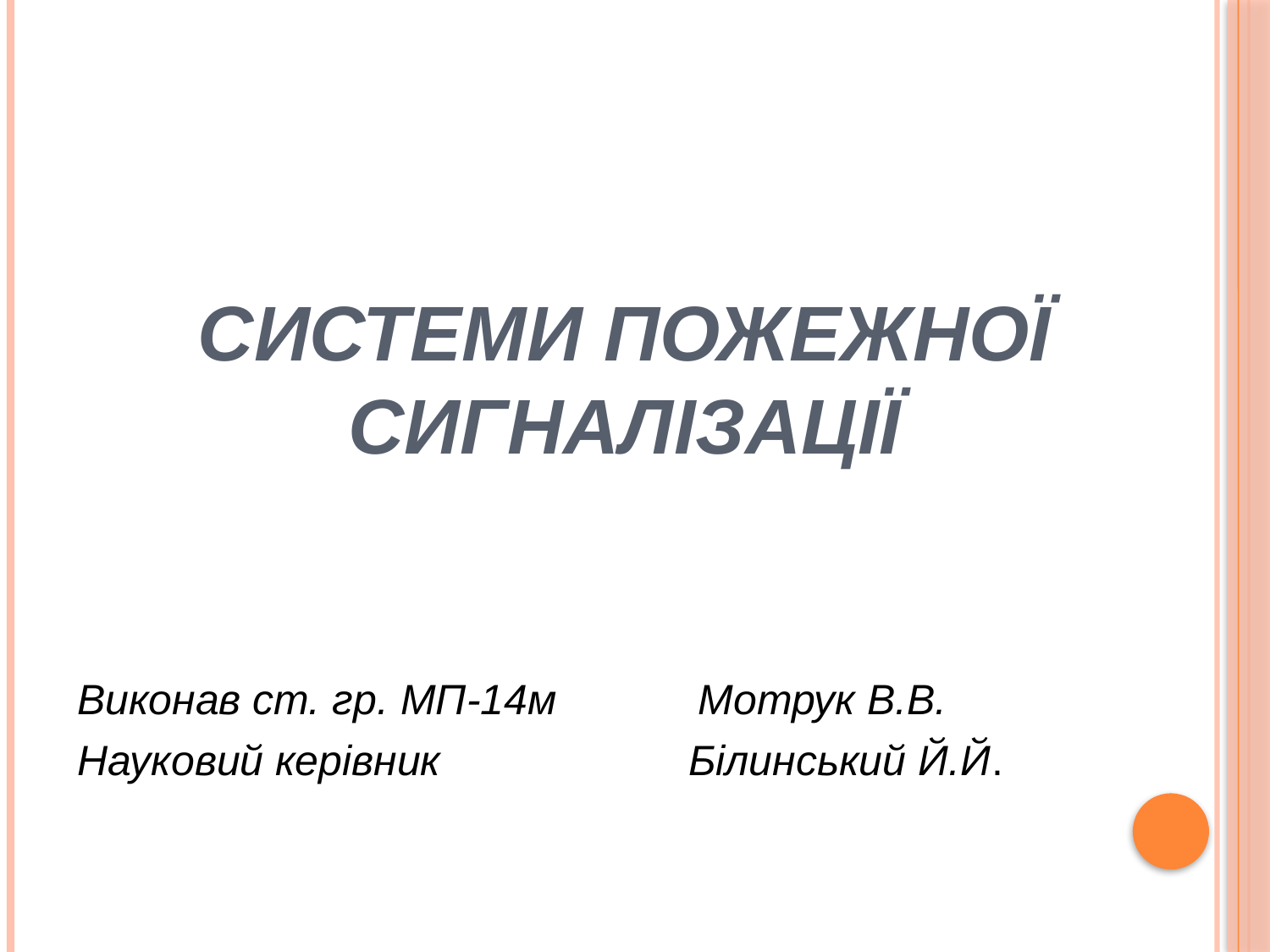

# Системи пожежної сигналізації
Виконав ст. гр. МП-14м            Мотрук В.В.
Науковий керівник                     Білинський Й.Й.